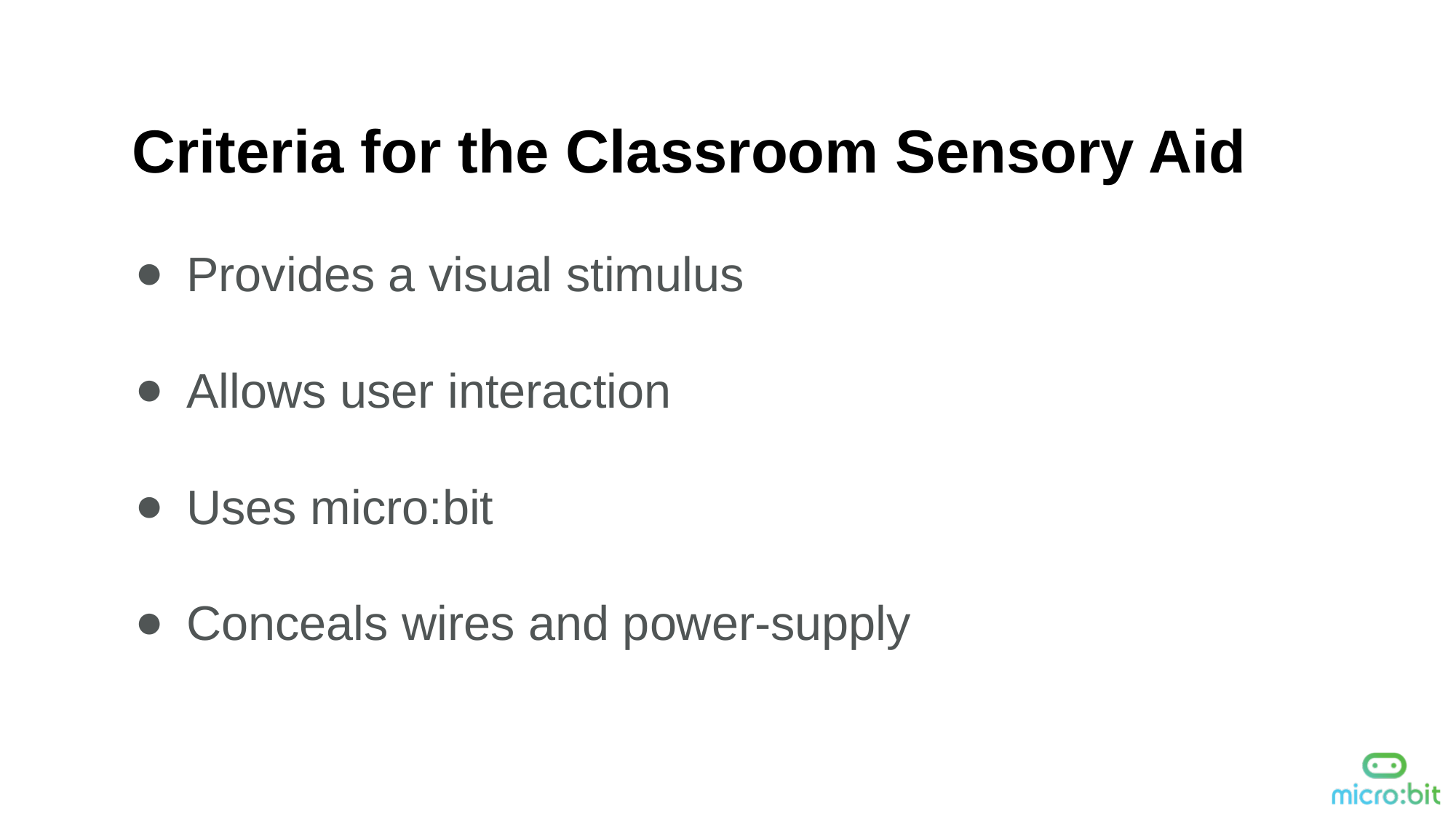

Criteria for the Classroom Sensory Aid

Provides a visual stimulus

Allows user interaction

Uses micro:bit

Conceals wires and power-supply